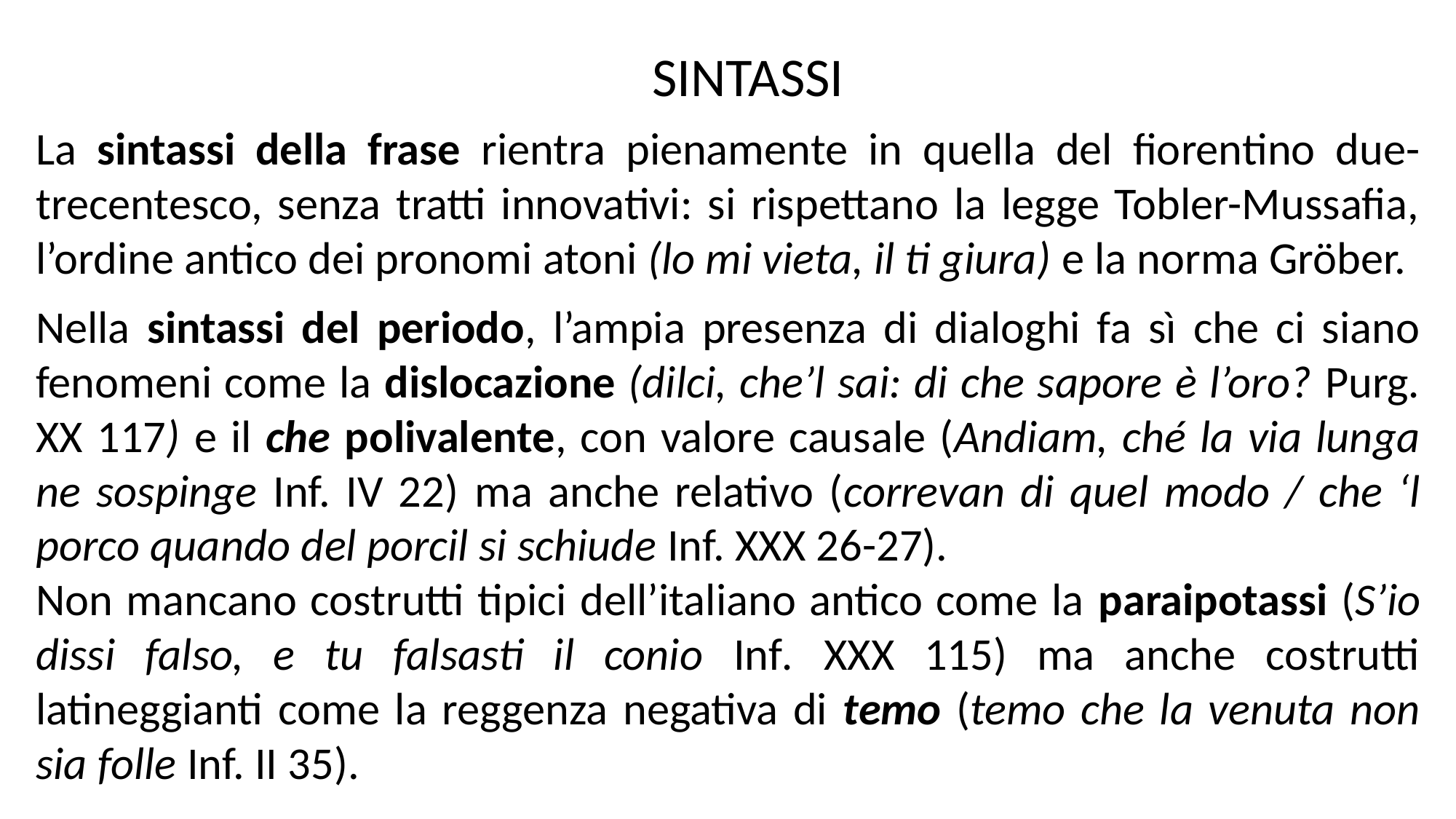

SINTASSI
La sintassi della frase rientra pienamente in quella del fiorentino due-trecentesco, senza tratti innovativi: si rispettano la legge Tobler-Mussafia, l’ordine antico dei pronomi atoni (lo mi vieta, il ti giura) e la norma Gröber.

Nella sintassi del periodo, l’ampia presenza di dialoghi fa sì che ci siano fenomeni come la dislocazione (dilci, che’l sai: di che sapore è l’oro? Purg. XX 117) e il che polivalente, con valore causale (Andiam, ché la via lunga ne sospinge Inf. IV 22) ma anche relativo (correvan di quel modo / che ‘l porco quando del porcil si schiude Inf. XXX 26-27).
Non mancano costrutti tipici dell’italiano antico come la paraipotassi (S’io dissi falso, e tu falsasti il conio Inf. XXX 115) ma anche costrutti latineggianti come la reggenza negativa di temo (temo che la venuta non sia folle Inf. II 35).